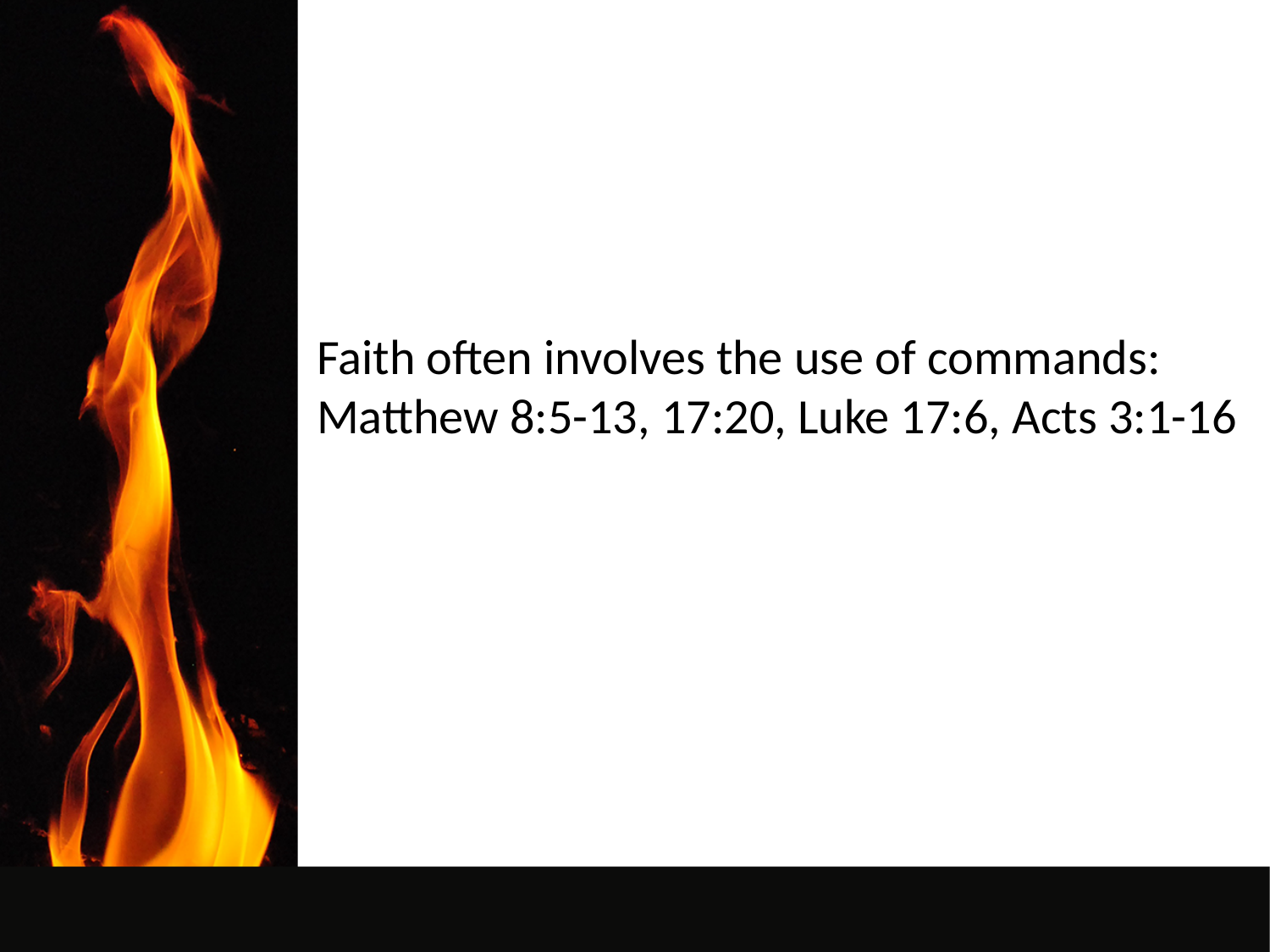

Faith often involves the use of commands:
Matthew 8:5-13, 17:20, Luke 17:6, Acts 3:1-16